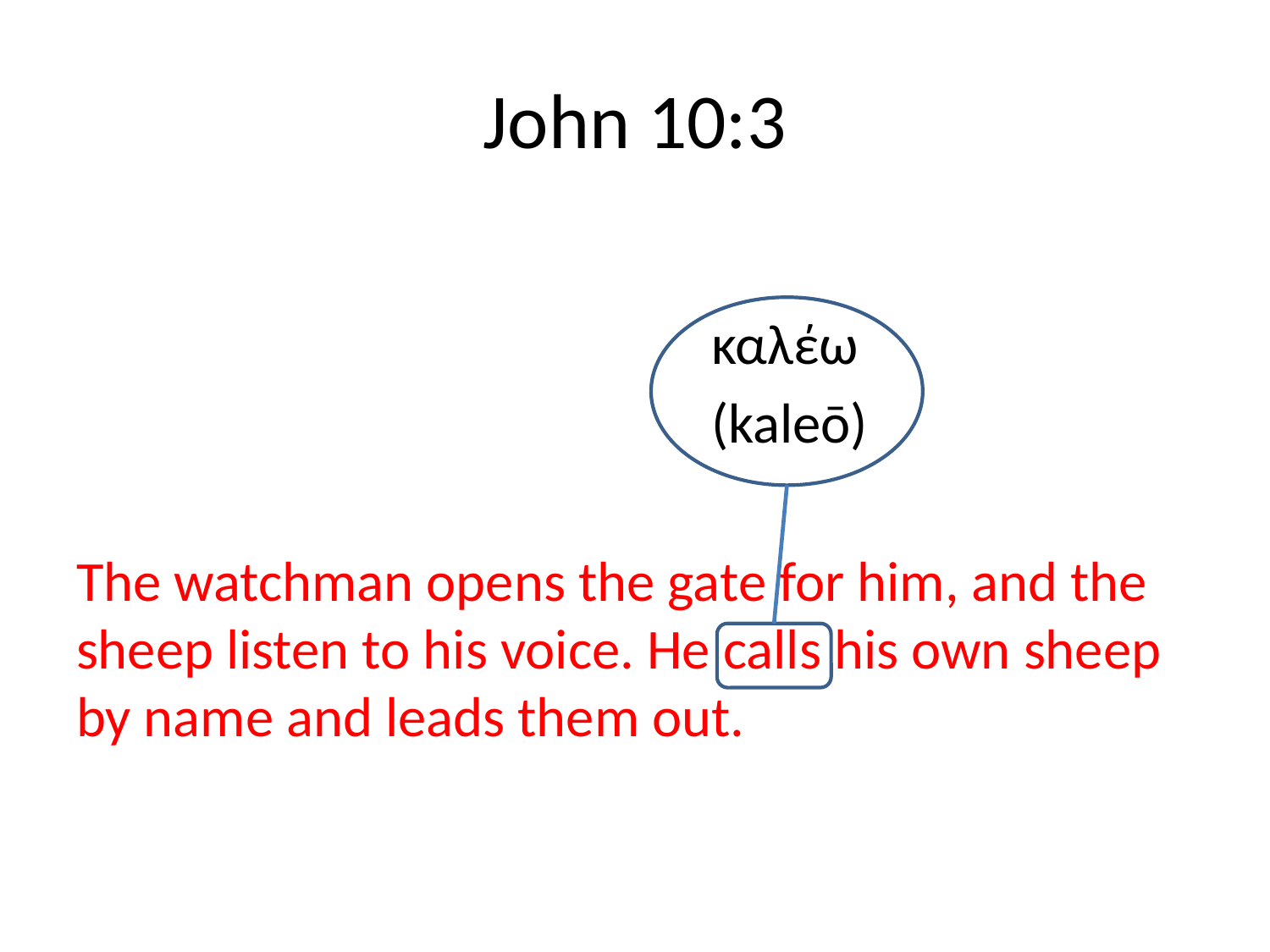

# John 10:3

					καλέω
					(kaleō)

The watchman opens the gate for him, and the sheep listen to his voice. He calls his own sheep by name and leads them out.